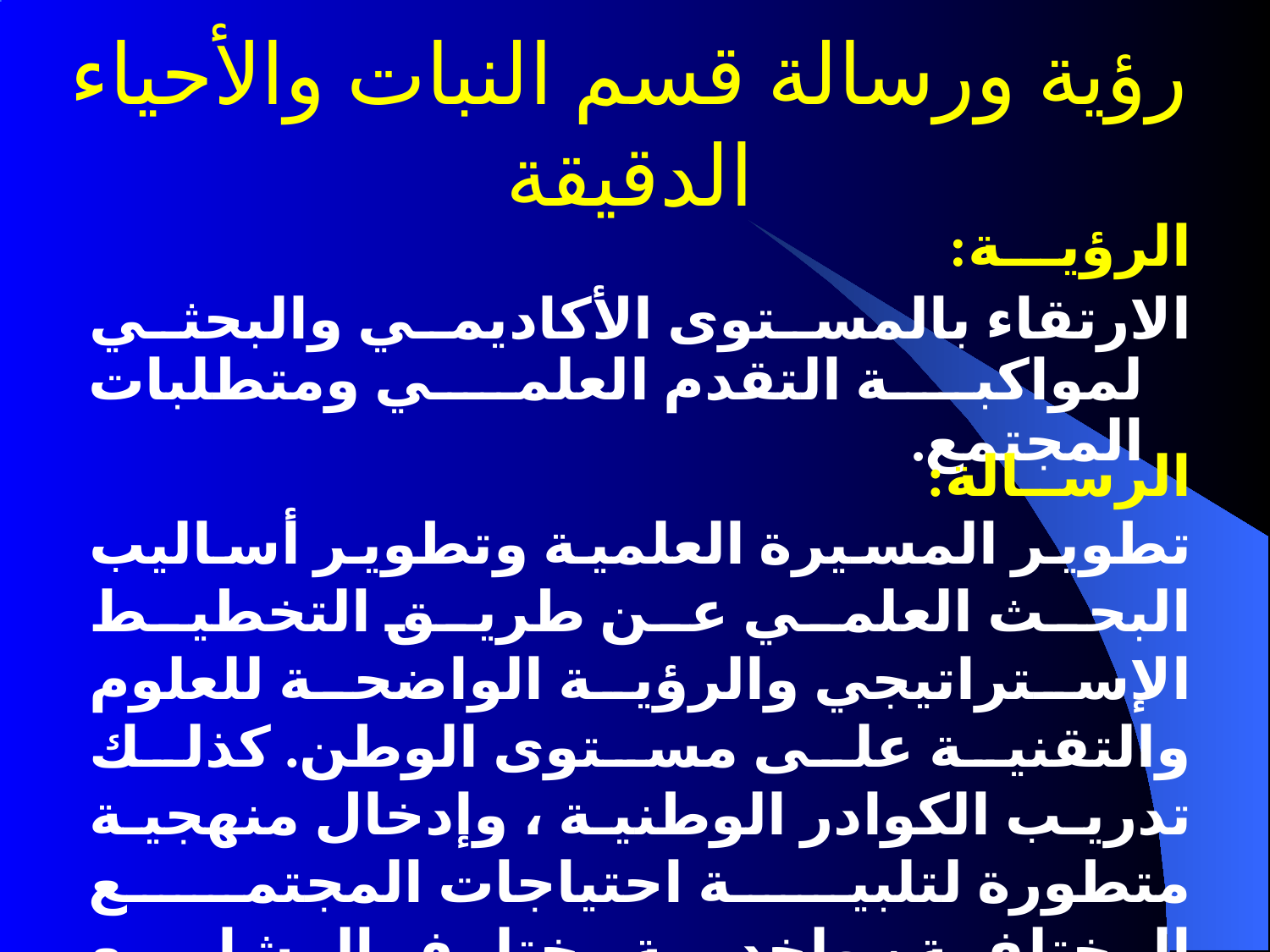

# رؤية ورسالة قسم النبات والأحياء الدقيقة
الرؤيـــة:
الارتقاء بالمستوى الأكاديمي والبحثي لمواكبة التقدم العلمي ومتطلبات المجتمع.

الرســالة:
تطوير المسيرة العلمية وتطوير أساليب البحث العلمي عن طريق التخطيط الإستراتيجي والرؤية الواضحة للعلوم والتقنية على مستوى الوطن. كذلك تدريب الكوادر الوطنية ، وإدخال منهجية متطورة لتلبية احتياجات المجتمع المختلفة ، ولخدمة مختلف المشاريع البحثية والإنمائية بالمجتمع.